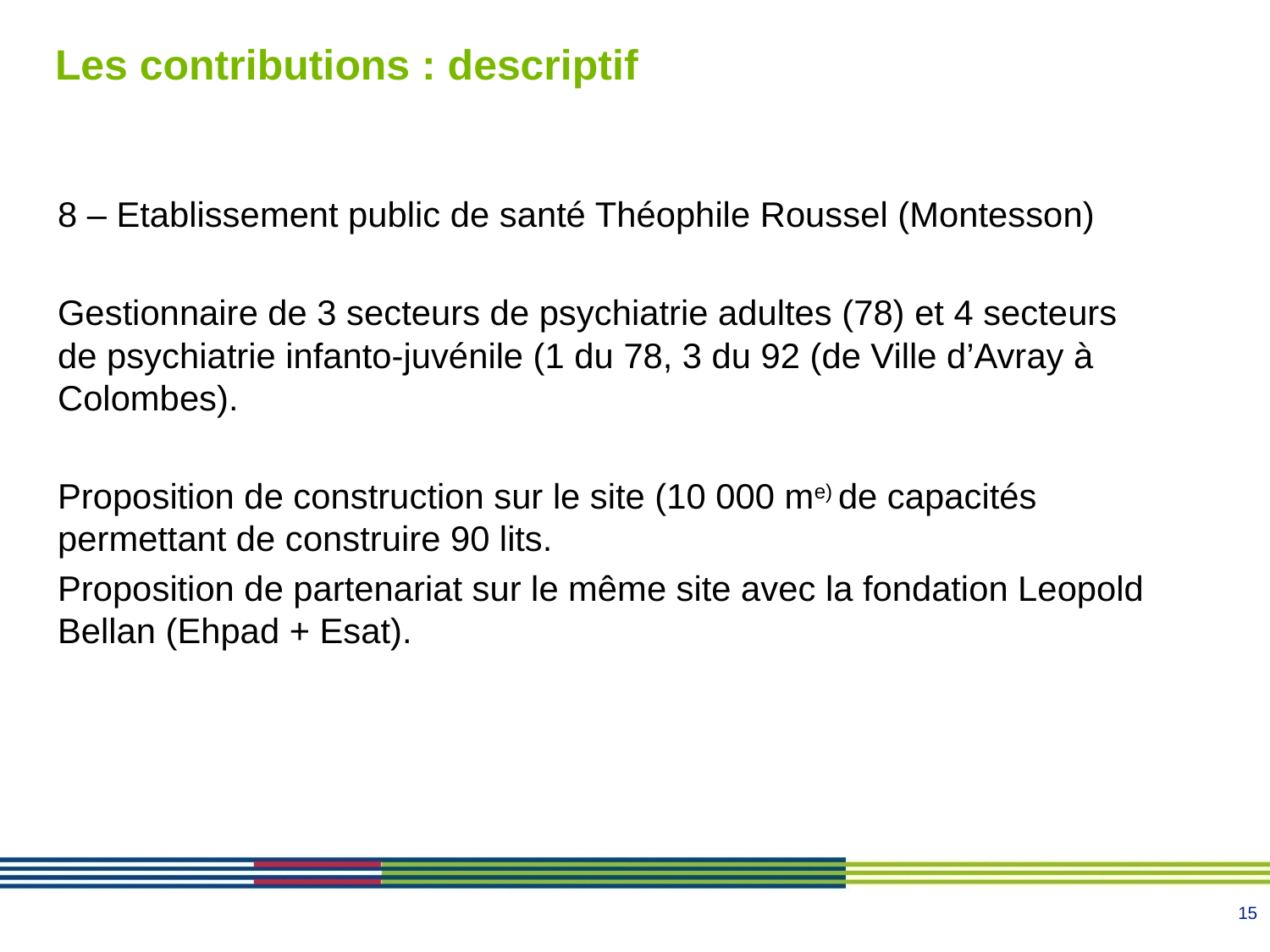

# Les contributions : descriptif

8 – Etablissement public de santé Théophile Roussel (Montesson)

Gestionnaire de 3 secteurs de psychiatrie adultes (78) et 4 secteurs de psychiatrie infanto-juvénile (1 du 78, 3 du 92 (de Ville d’Avray à Colombes).

Proposition de construction sur le site (10 000 me) de capacités permettant de construire 90 lits.
Proposition de partenariat sur le même site avec la fondation Leopold Bellan (Ehpad + Esat).